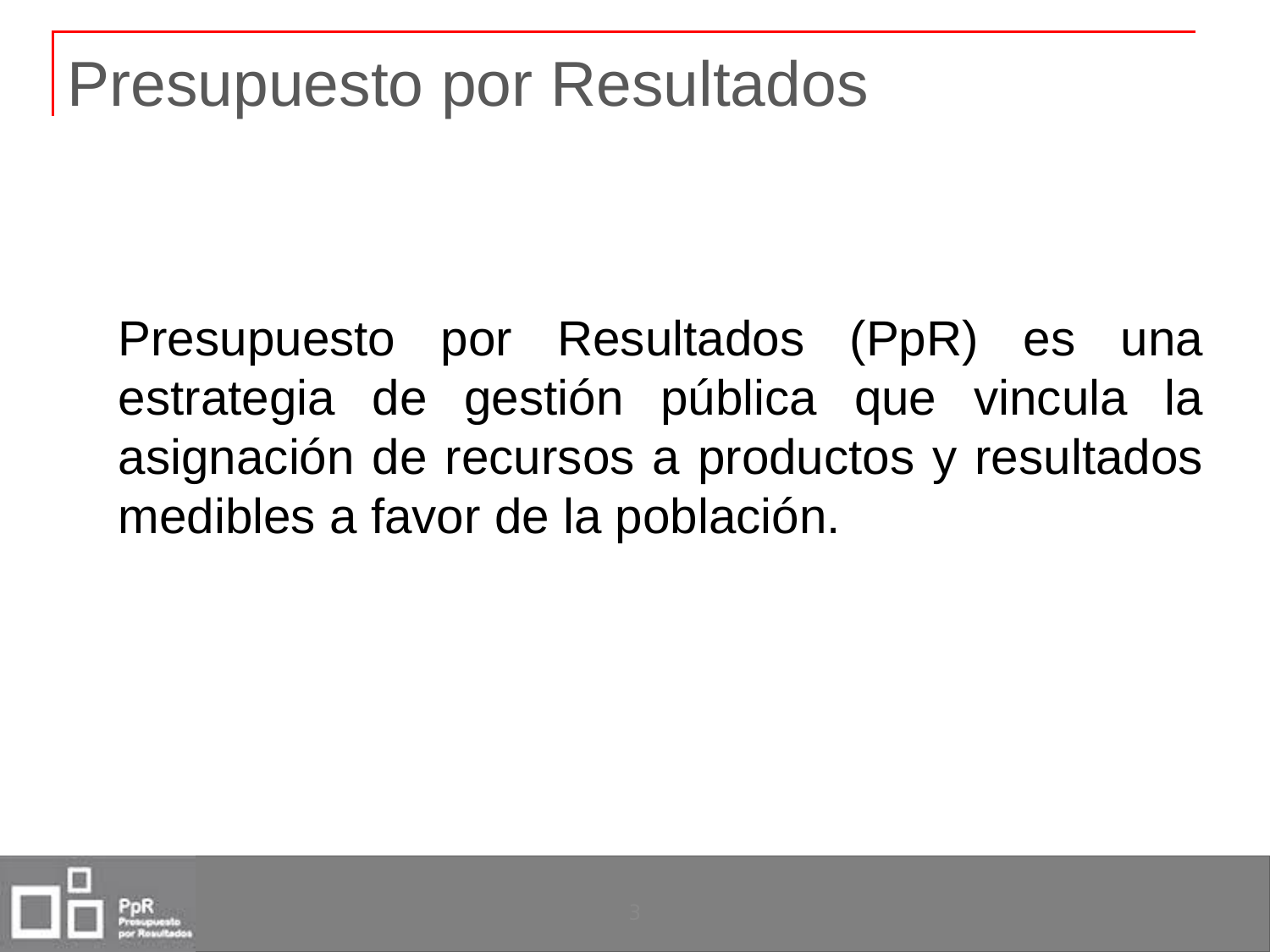

Presupuesto por Resultados
Presupuesto por Resultados (PpR) es una estrategia de gestión pública que vincula la asignación de recursos a productos y resultados medibles a favor de la población.

3